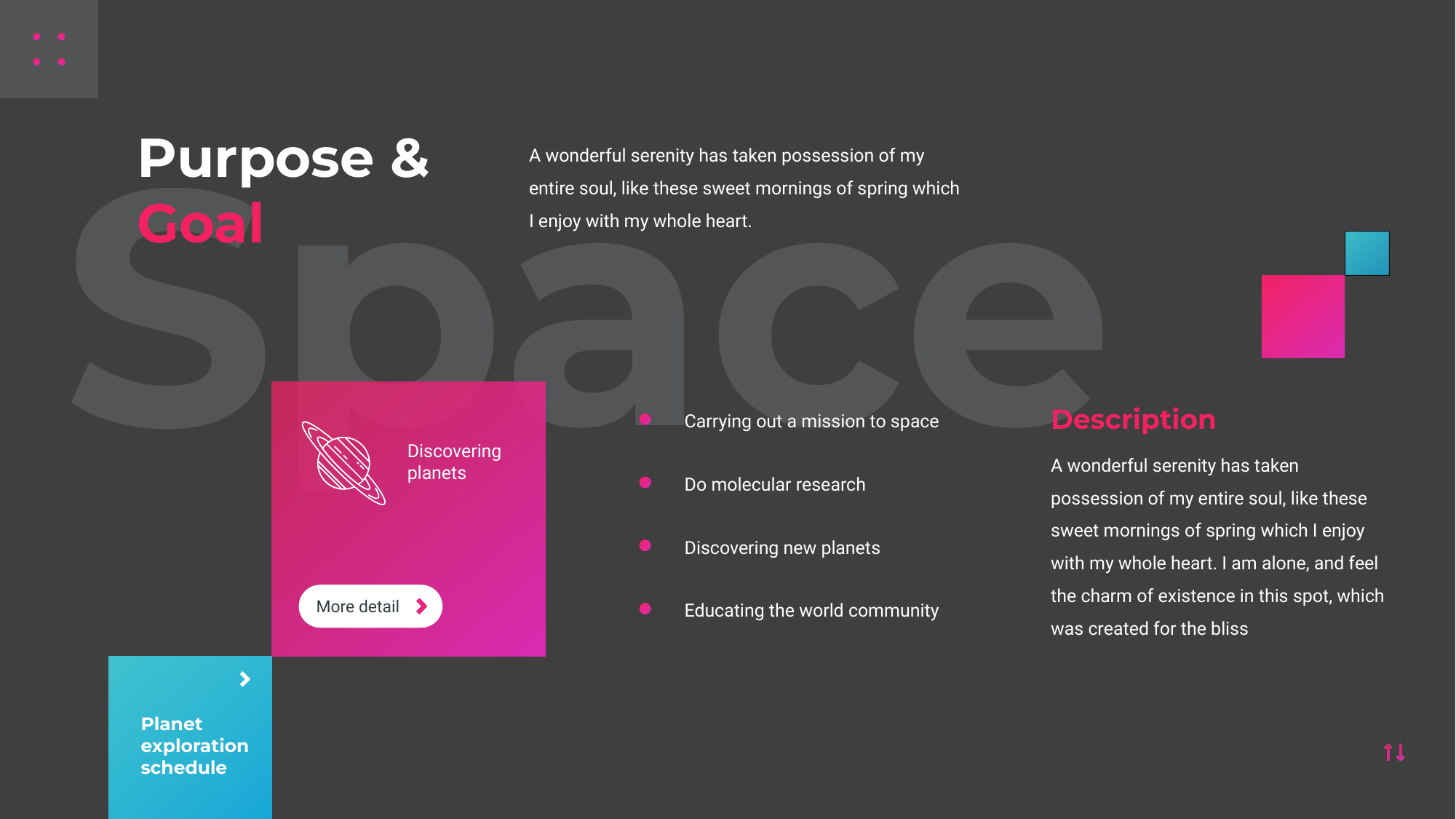

Space
Purpose &
Goal
A wonderful serenity has taken possession of my entire soul, like these sweet mornings of spring which I enjoy with my whole heart.

Description
Carrying out a mission to space

Discovering planets
A wonderful serenity has taken possession of my entire soul, like these sweet mornings of spring which I enjoy with my whole heart. I am alone, and feel the charm of existence in this spot, which was created for the bliss
Do molecular research

Discovering new planets

More detail
Educating the world community

Planet exploration schedule